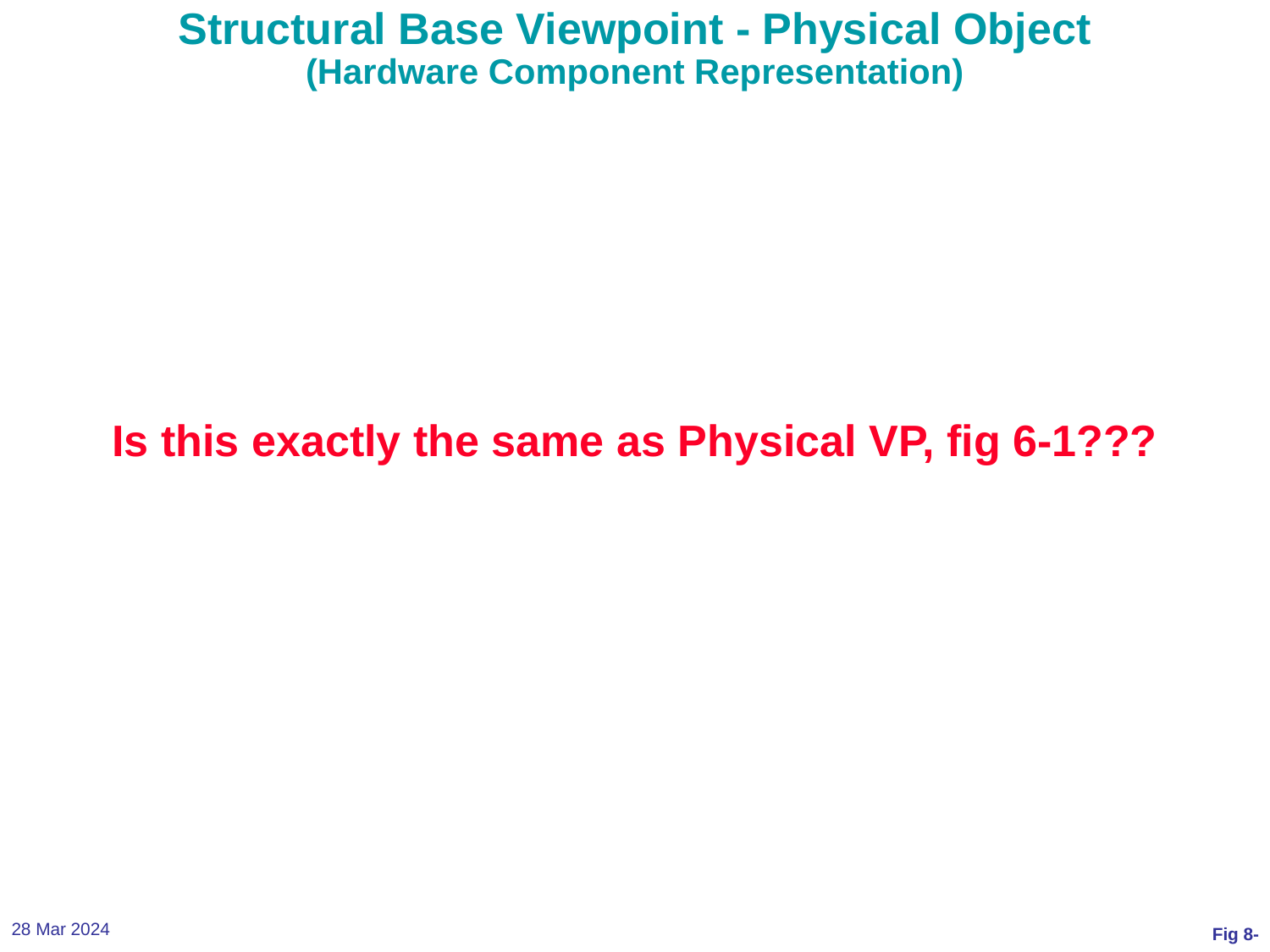

Structural Base Viewpoint - Physical Object
(Hardware Component Representation)
# Is this exactly the same as Physical VP, fig 6-1???
28 Mar 2024
Fig 8-